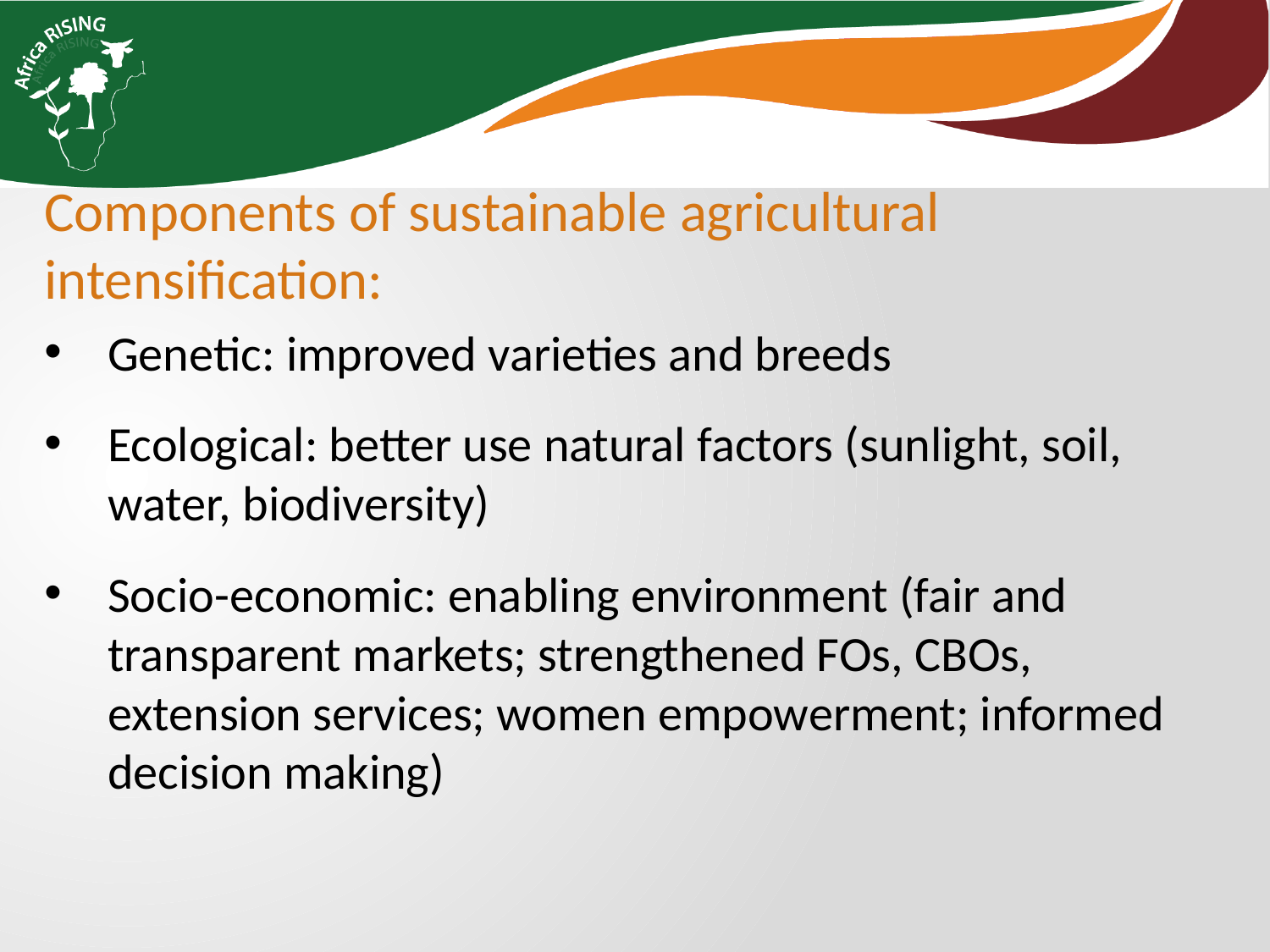

Components of sustainable agricultural intensification:
Genetic: improved varieties and breeds
Ecological: better use natural factors (sunlight, soil, water, biodiversity)
Socio-economic: enabling environment (fair and transparent markets; strengthened FOs, CBOs, extension services; women empowerment; informed decision making)